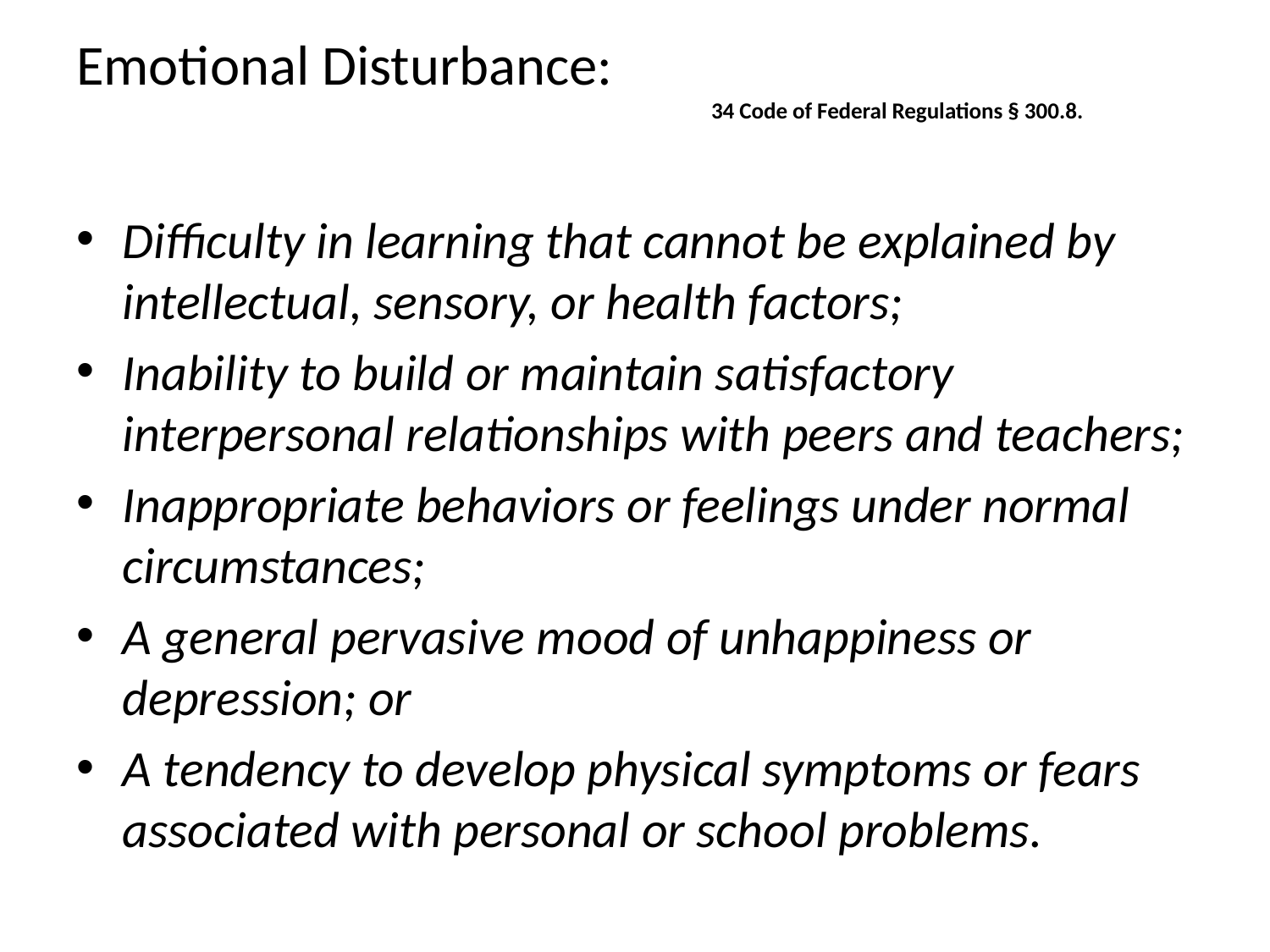

# Emotional Disturbance: 34 Code of Federal Regulations § 300.8.
Difficulty in learning that cannot be explained by intellectual, sensory, or health factors;
Inability to build or maintain satisfactory interpersonal relationships with peers and teachers;
Inappropriate behaviors or feelings under normal circumstances;
A general pervasive mood of unhappiness or depression; or
A tendency to develop physical symptoms or fears associated with personal or school problems.